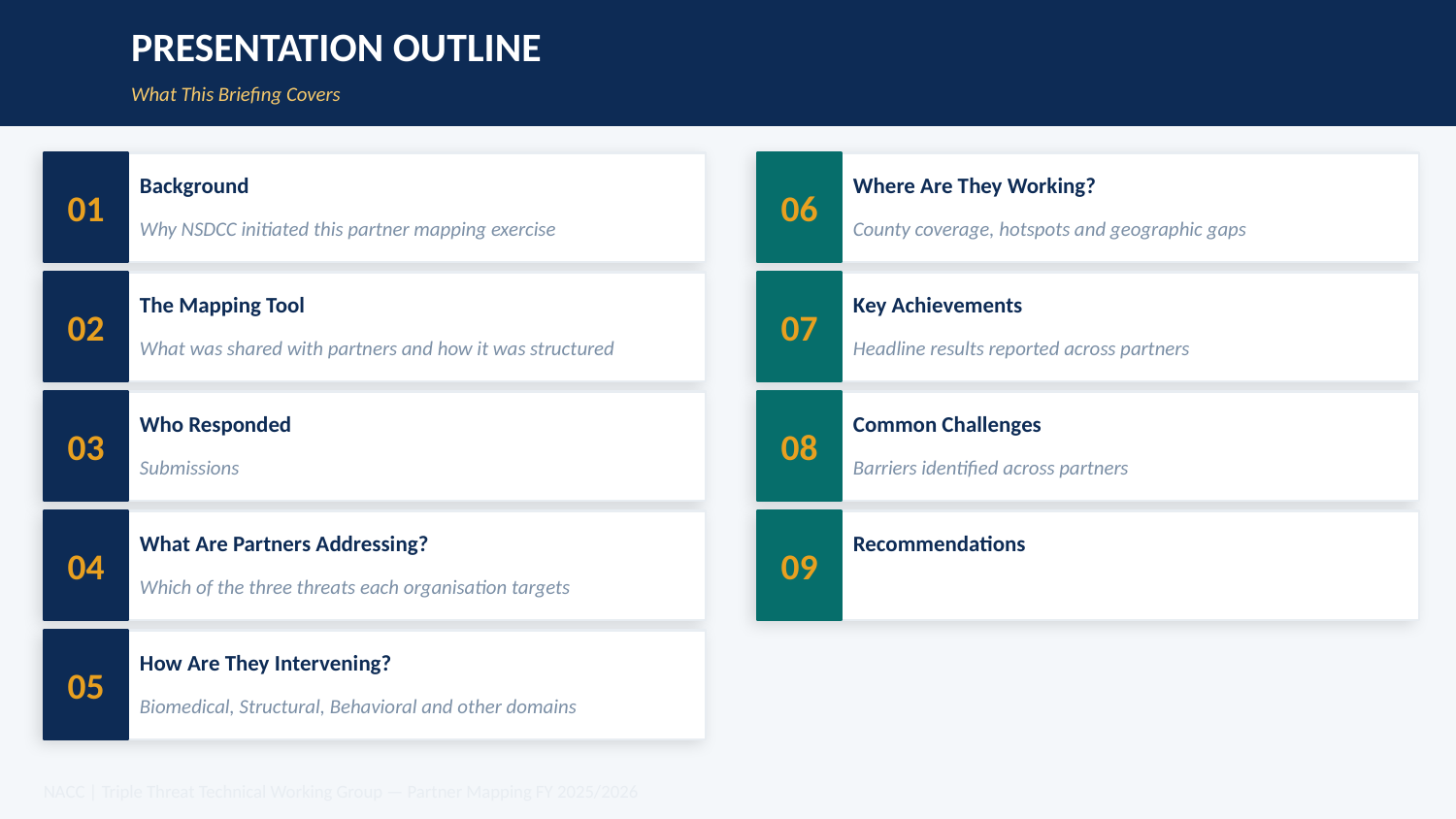

PRESENTATION OUTLINE
What This Briefing Covers

01

06
Background
Where Are They Working?
Why NSDCC initiated this partner mapping exercise
County coverage, hotspots and geographic gaps

02

07
The Mapping Tool
Key Achievements
What was shared with partners and how it was structured
Headline results reported across partners

03

08
Who Responded
Common Challenges
Submissions
Barriers identified across partners

04

09
What Are Partners Addressing?
Recommendations
Which of the three threats each organisation targets

05
How Are They Intervening?
Biomedical, Structural, Behavioral and other domains
NACC | Triple Threat Technical Working Group — Partner Mapping FY 2025/2026